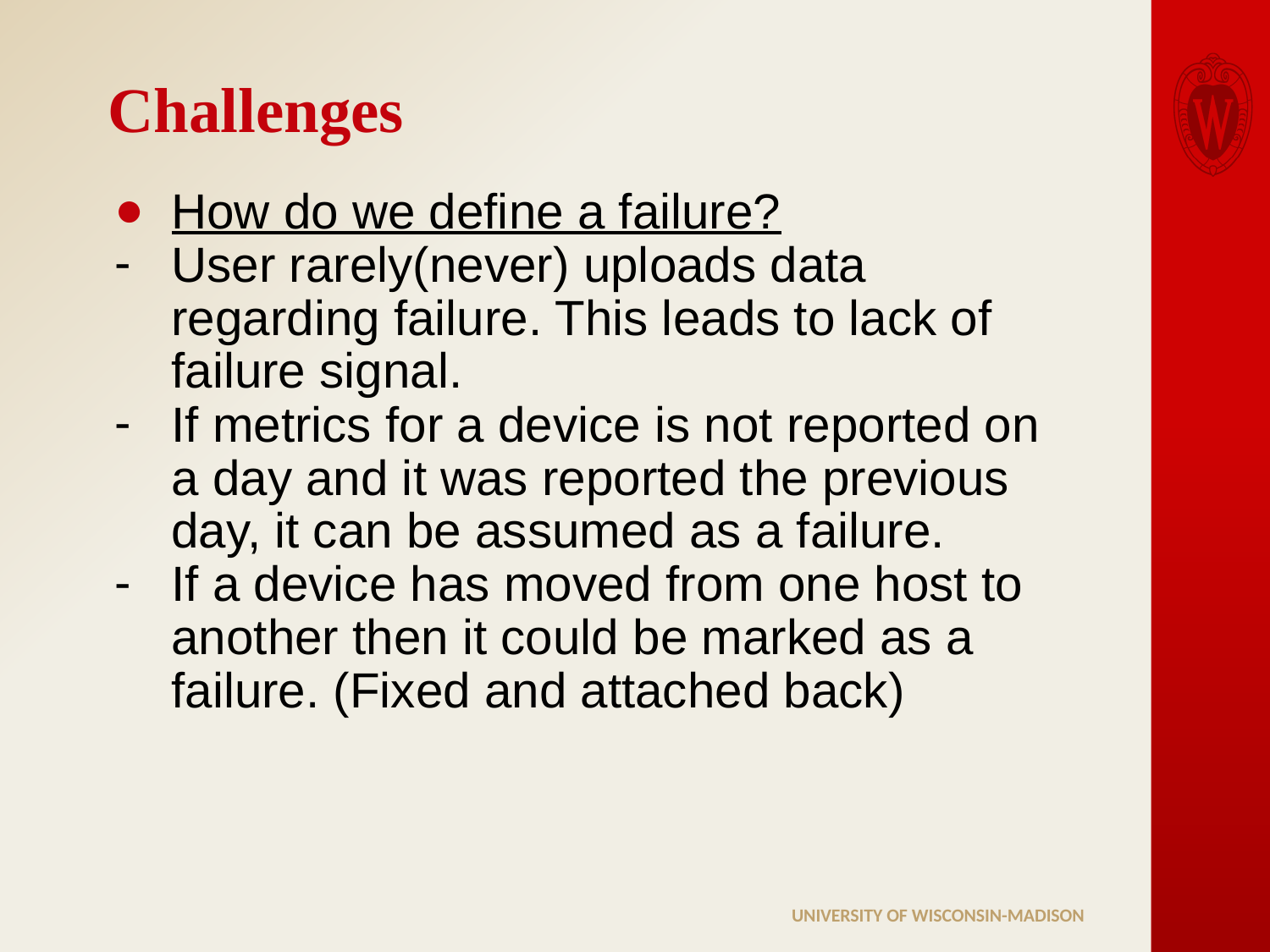

# Challenges
How do we define a failure?
User rarely(never) uploads data regarding failure. This leads to lack of failure signal.
If metrics for a device is not reported on a day and it was reported the previous day, it can be assumed as a failure.
If a device has moved from one host to another then it could be marked as a failure. (Fixed and attached back)